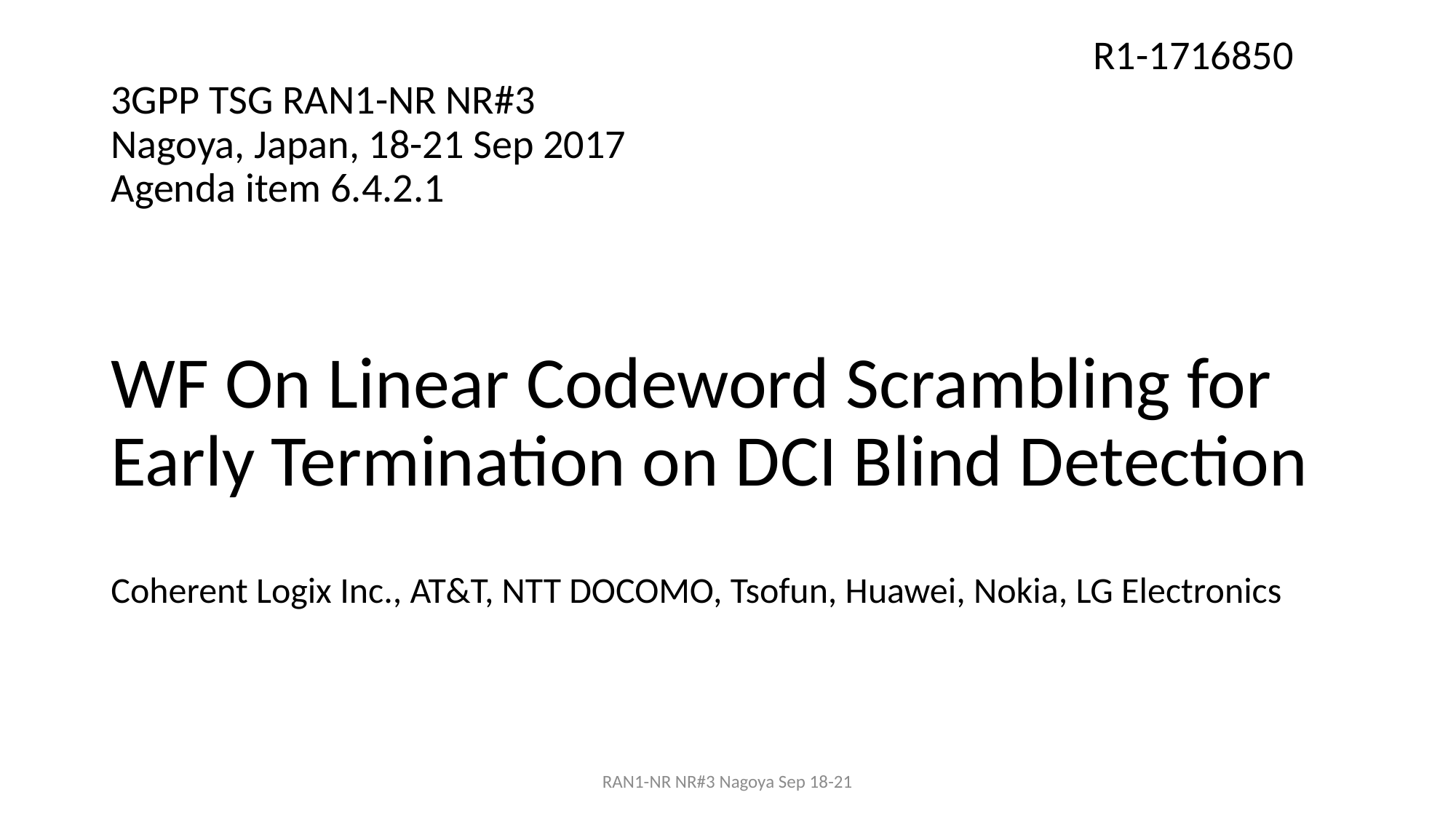

# R1-1716850 3GPP TSG RAN1-NR NR#3 Nagoya, Japan, 18-21 Sep 2017 Agenda item 6.4.2.1
WF On Linear Codeword Scrambling for Early Termination on DCI Blind Detection

Coherent Logix Inc., AT&T, NTT DOCOMO, Tsofun, Huawei, Nokia, LG Electronics
RAN1-NR NR#3 Nagoya Sep 18-21
1